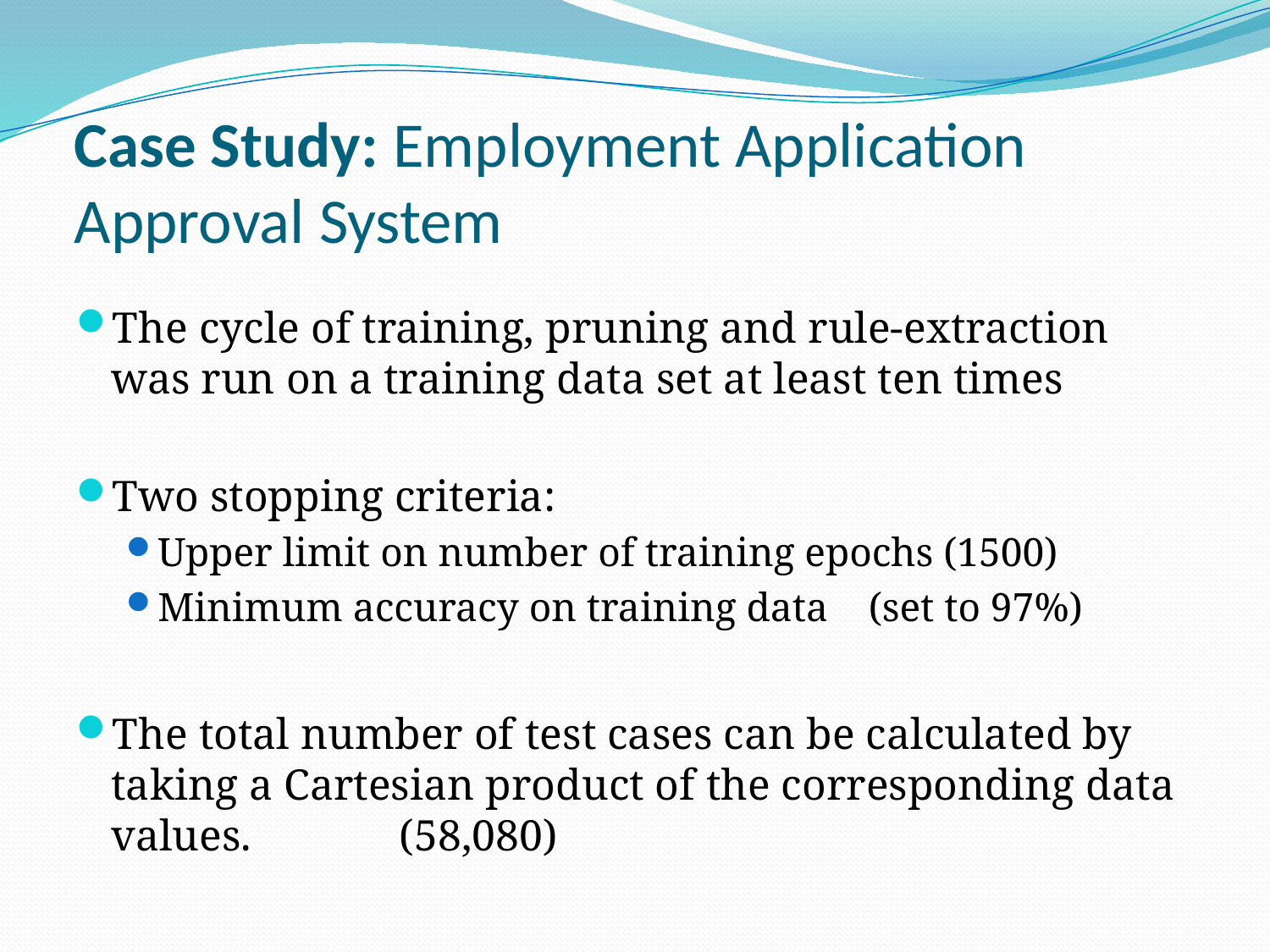

# Case Study: Employment Application Approval System

The cycle of training, pruning and rule-extraction was run on a training data set at least ten times

Two stopping criteria:
Upper limit on number of training epochs (1500)
Minimum accuracy on training data    (set to 97%)

The total number of test cases can be calculated by taking a Cartesian product of the corresponding data values. 					     (58,080)